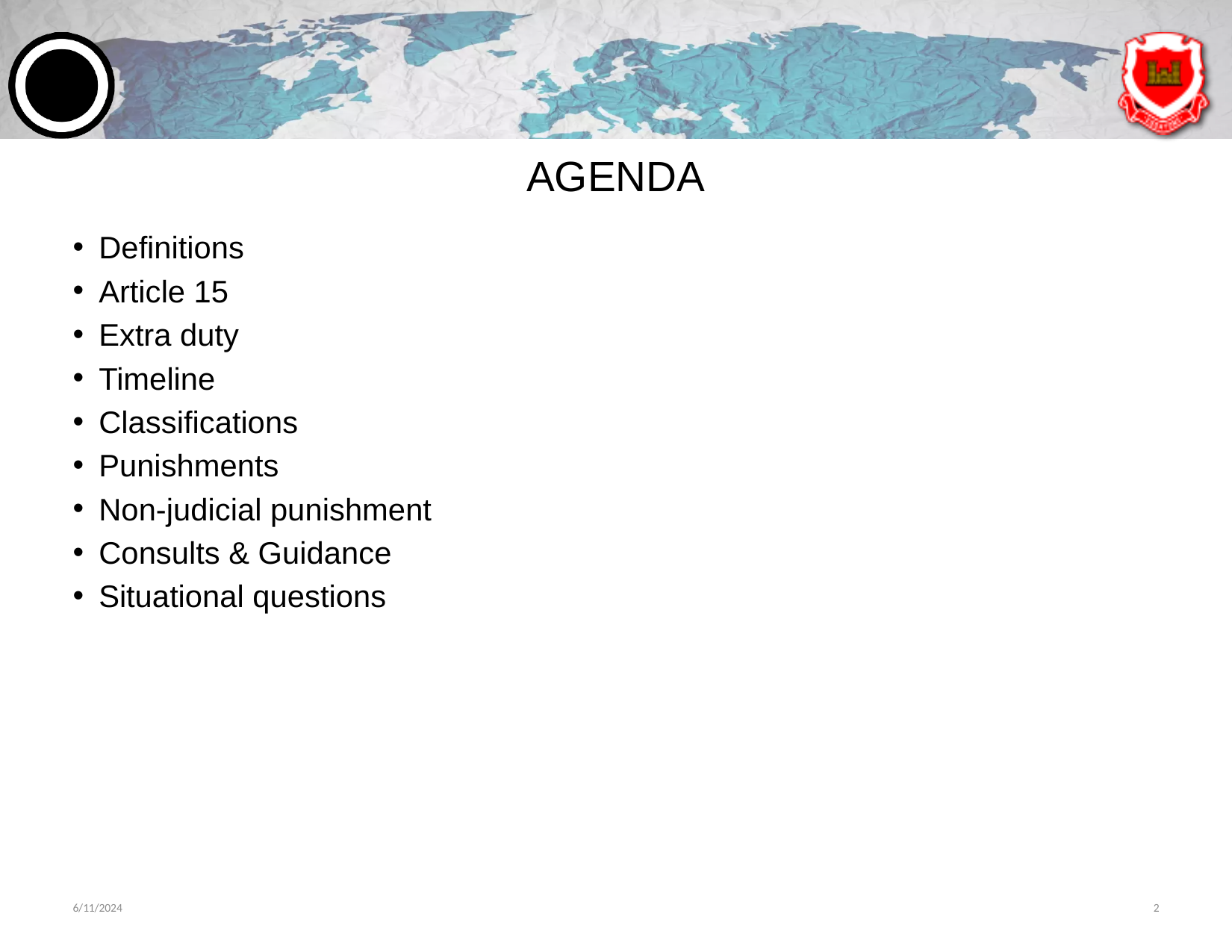

# AGENDA
Definitions
Article 15
Extra duty
Timeline
Classifications
Punishments
Non-judicial punishment
Consults & Guidance
Situational questions
6/11/2024
2